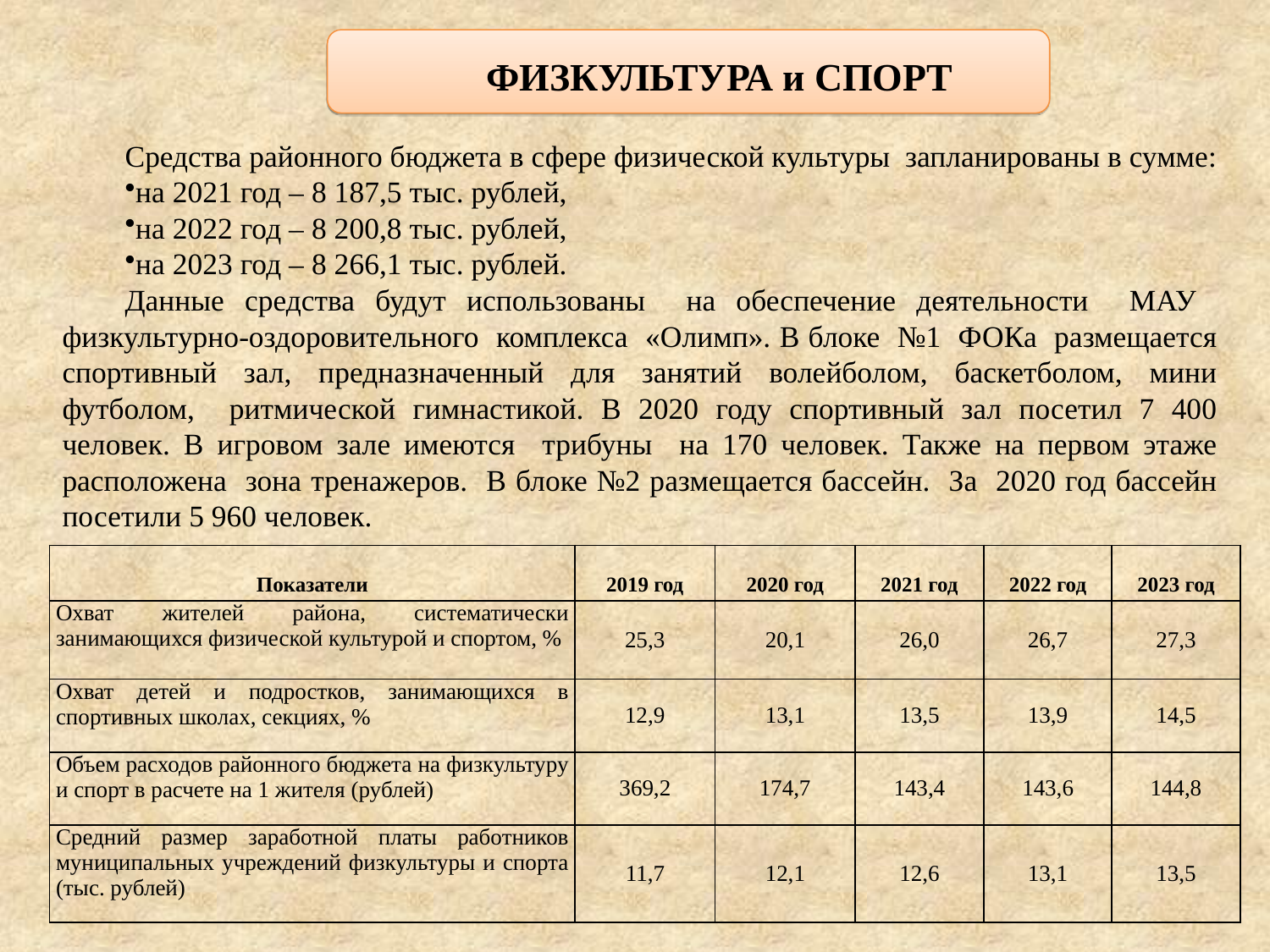

ФИЗКУЛЬТУРА и СПОРТ

Средства районного бюджета в сфере физической культуры  запланированы в сумме:
на 2021 год – 8 187,5 тыс. рублей,
на 2022 год – 8 200,8 тыс. рублей,
на 2023 год – 8 266,1 тыс. рублей.
Данные средства будут использованы  на обеспечение деятельности  МАУ  физкультурно-оздоровительного  комплекса  «Олимп». В блоке  №1  ФОКа  размещается спортивный зал, предназначенный для занятий волейболом, баскетболом, мини футболом,  ритмической гимнастикой. В 2020 году спортивный зал посетил 7 400 человек. В игровом зале имеются  трибуны  на 170 человек. Также на первом этаже расположена  зона тренажеров.  В блоке №2 размещается бассейн.  За  2020 год бассейн посетили 5 960 человек.
| Показатели | 2019 год | 2020 год | 2021 год | 2022 год | 2023 год |
| --- | --- | --- | --- | --- | --- |
| Охват жителей района, систематически занимающихся физической культурой и спортом, % | 25,3 | 20,1 | 26,0 | 26,7 | 27,3 |
| Охват детей и подростков, занимающихся в спортивных школах, секциях, % | 12,9 | 13,1 | 13,5 | 13,9 | 14,5 |
| Объем расходов районного бюджета на физкультуру и спорт в расчете на 1 жителя (рублей) | 369,2 | 174,7 | 143,4 | 143,6 | 144,8 |
| Средний размер заработной платы работников муниципальных учреждений физкультуры и спорта (тыс. рублей) | 11,7 | 12,1 | 12,6 | 13,1 | 13,5 |